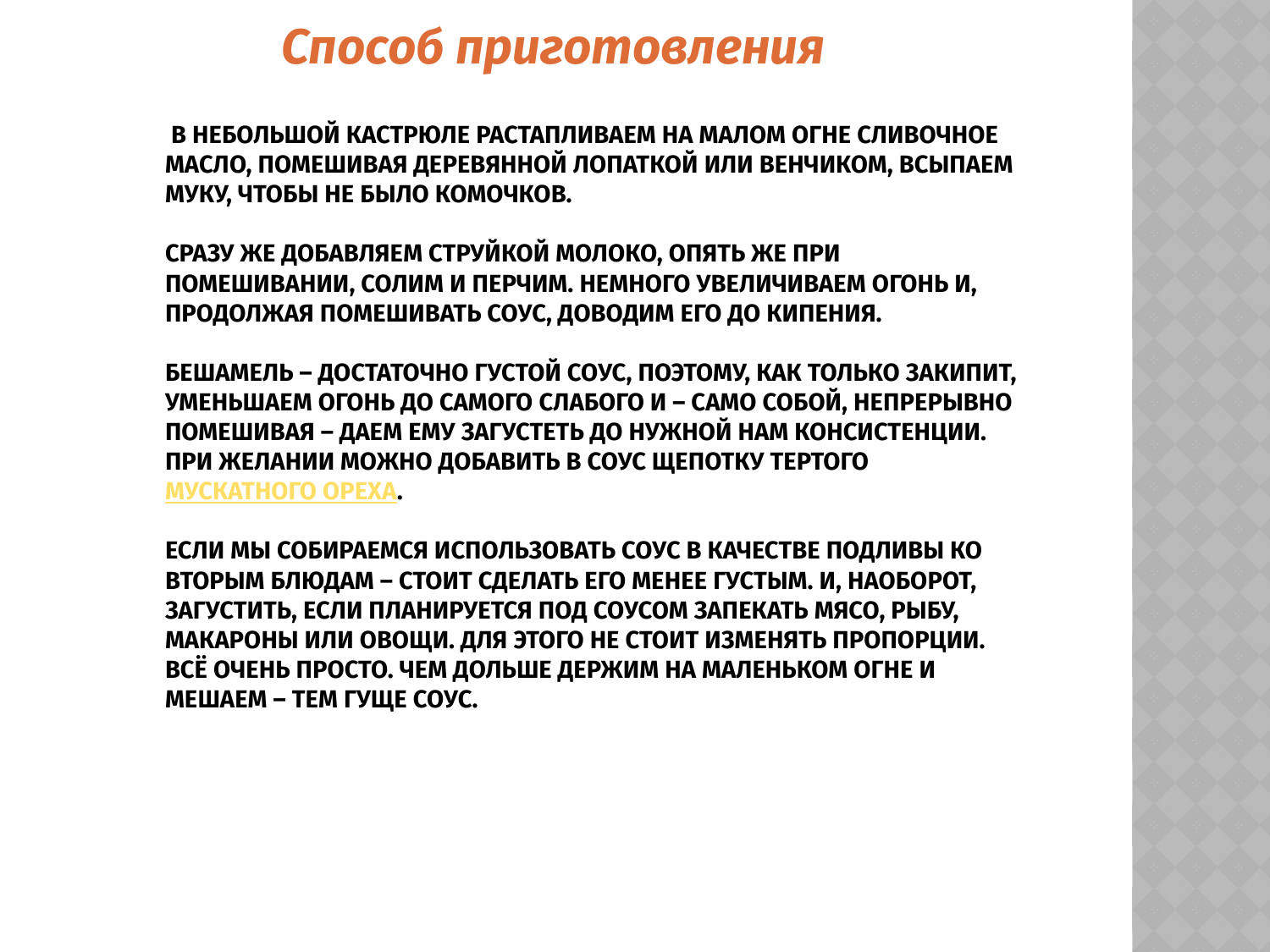

Способ приготовления

# В небольшой кастрюле растапливаем на малом огне сливочное масло, помешивая деревянной лопаткой или венчиком, всыпаем муку, чтобы не было комочков. Сразу же добавляем струйкой молоко, опять же при помешивании, солим и перчим. Немного увеличиваем огонь и, продолжая помешивать соус, доводим его до кипения. Бешамель – достаточно густой соус, поэтому, как только закипит, уменьшаем огонь до самого слабого и – само собой, непрерывно помешивая – даем ему загустеть до нужной нам консистенции. При желании можно добавить в соус щепотку тертого мускатного ореха. Если мы собираемся использовать соус в качестве подливы ко вторым блюдам – стоит сделать его менее густым. И, наоборот, загустить, если планируется под соусом запекать мясо, рыбу, макароны или овощи. Для этого не стоит изменять пропорции. Всё очень просто. Чем дольше держим на маленьком огне и мешаем – тем гуще соус.